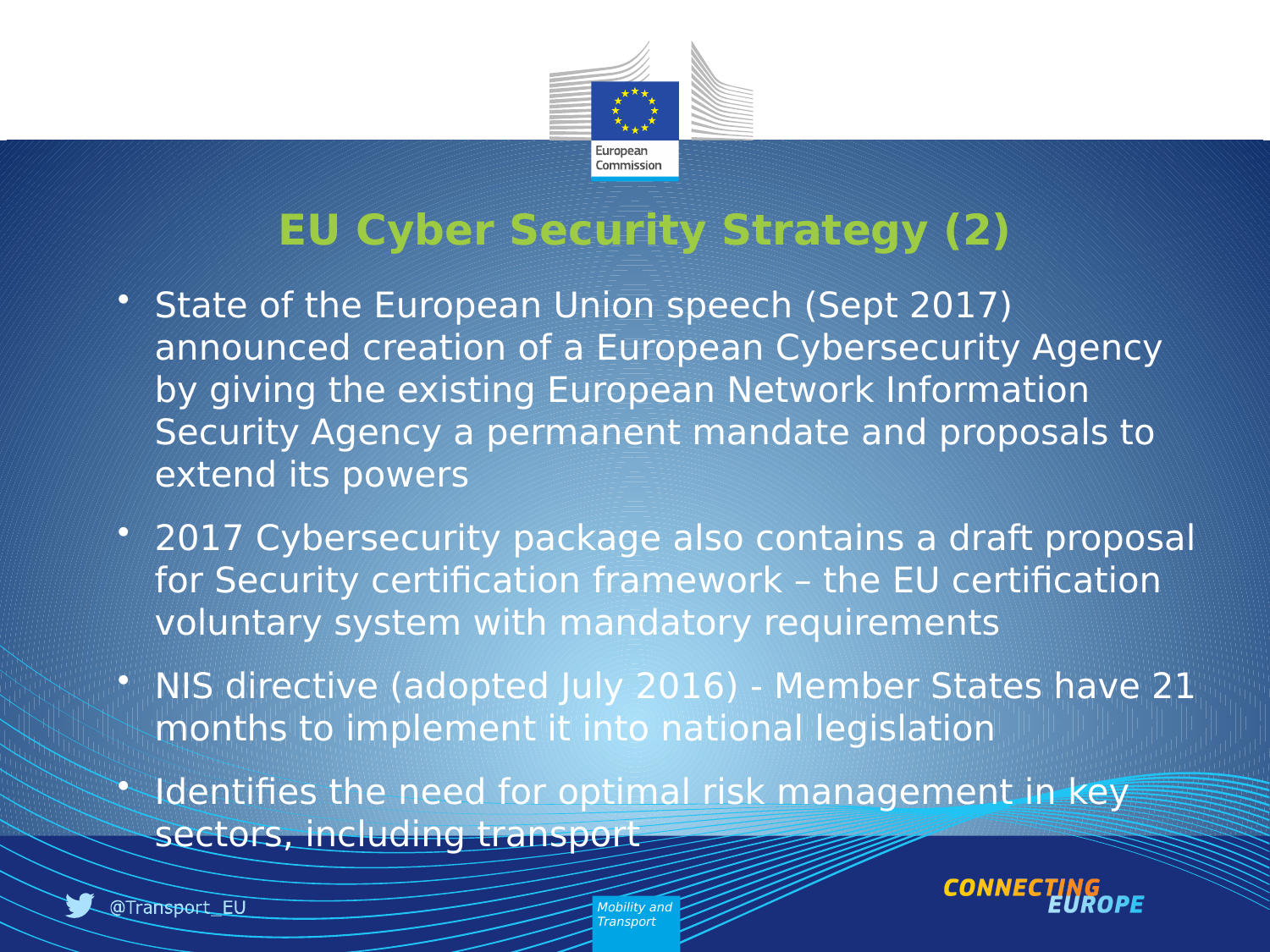

# EU Cyber Security Strategy (2)
State of the European Union speech (Sept 2017) announced creation of a European Cybersecurity Agency by giving the existing European Network Information Security Agency a permanent mandate and proposals to extend its powers
2017 Cybersecurity package also contains a draft proposal for Security certification framework – the EU certification voluntary system with mandatory requirements
NIS directive (adopted July 2016) - Member States have 21 months to implement it into national legislation
Identifies the need for optimal risk management in key sectors, including transport